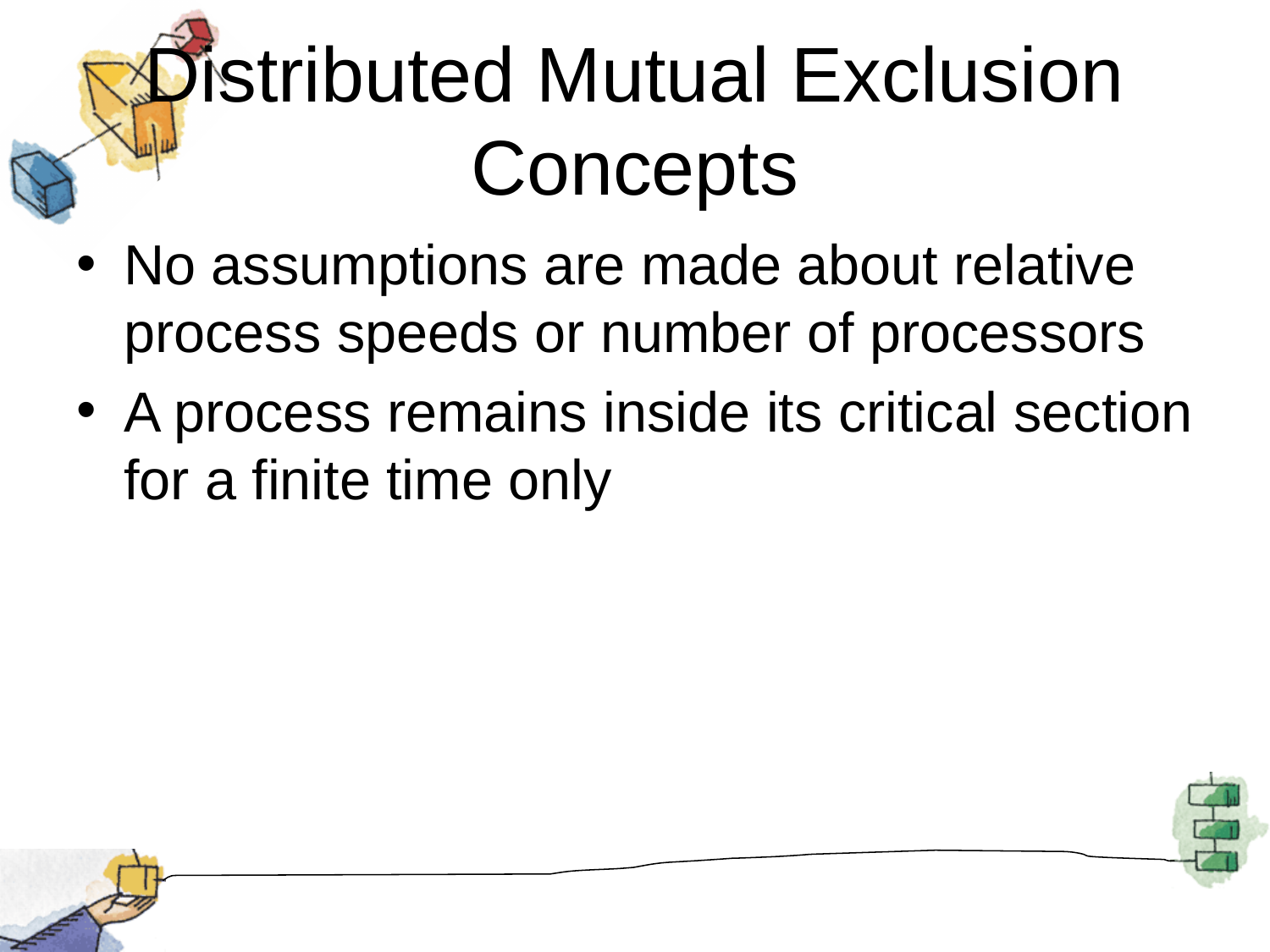

# Distributed Mutual Exclusion Concepts
No assumptions are made about relative process speeds or number of processors
A process remains inside its critical section for a finite time only